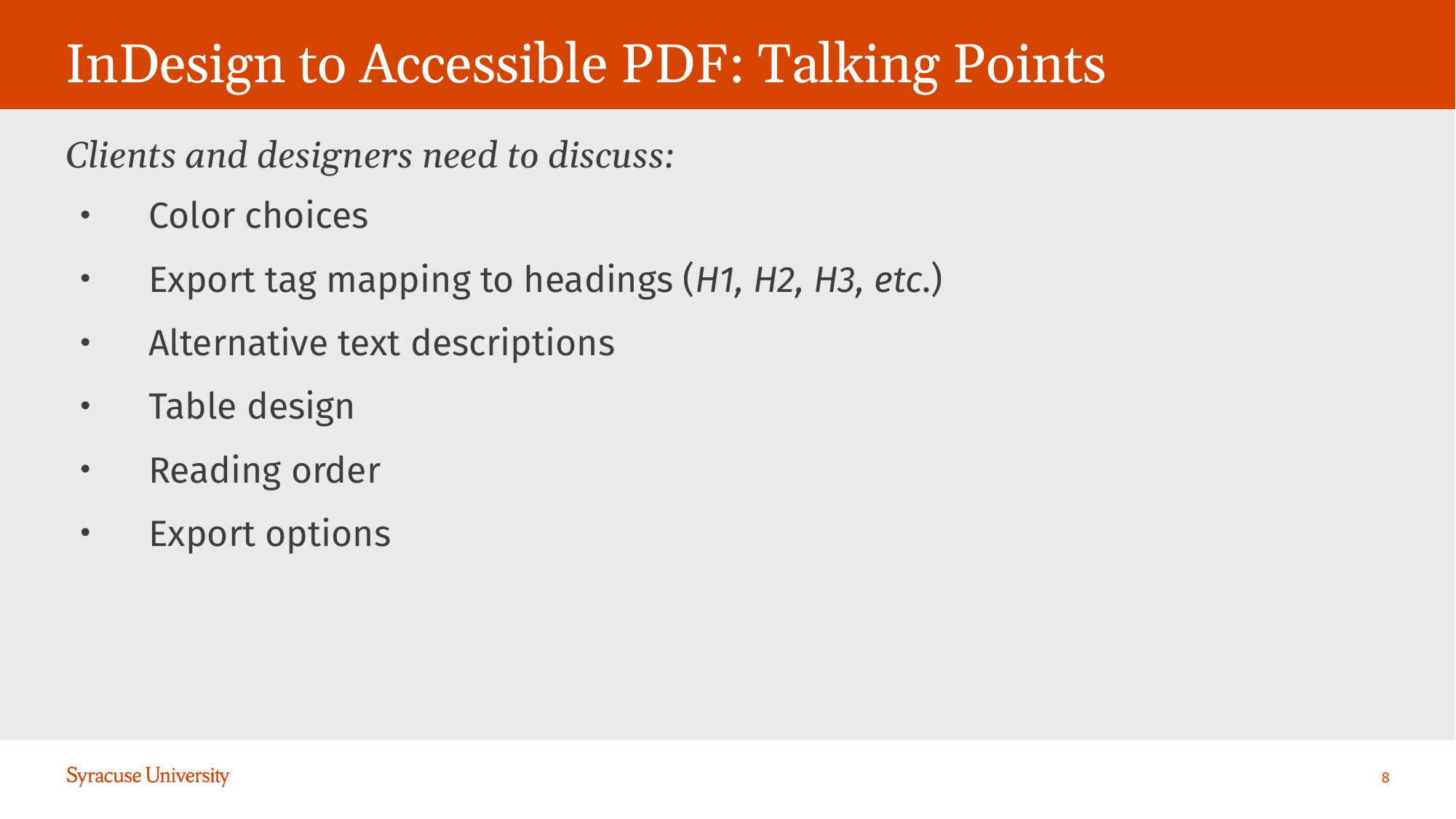

# InDesign to Accessible PDF: Talking Points
Clients and designers need to discuss:
Color choices
Export tag mapping to headings (H1, H2, H3, etc.)
Alternative text descriptions
Table design
Reading order
Export options
8